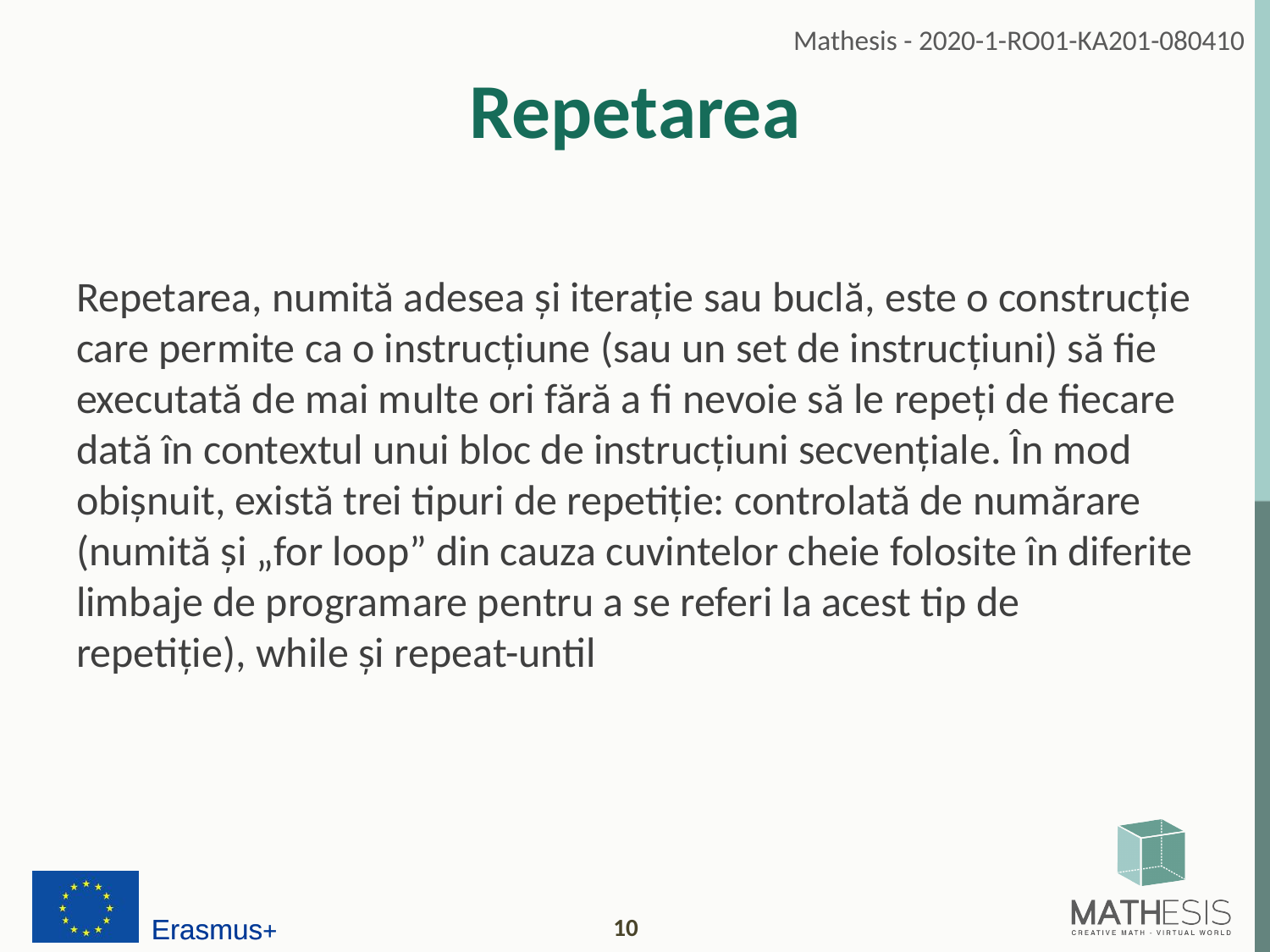

# Repetarea

Repetarea, numită adesea și iterație sau buclă, este o construcție care permite ca o instrucțiune (sau un set de instrucțiuni) să fie executată de mai multe ori fără a fi nevoie să le repeți de fiecare dată în contextul unui bloc de instrucțiuni secvențiale. În mod obișnuit, există trei tipuri de repetiție: controlată de numărare (numită și „for loop” din cauza cuvintelor cheie folosite în diferite limbaje de programare pentru a se referi la acest tip de repetiție), while și repeat-until